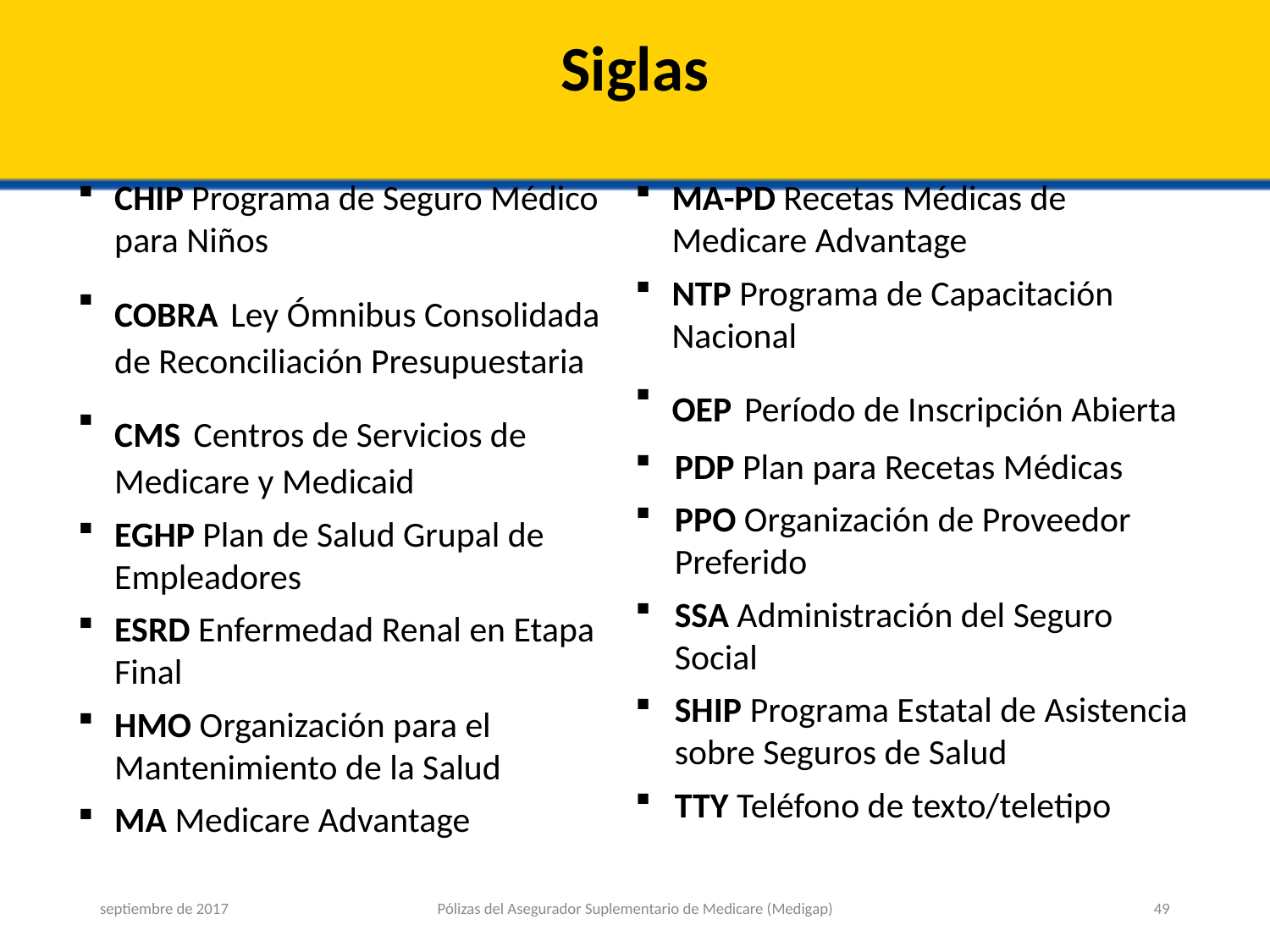

# Siglas
CHIP Programa de Seguro Médico para Niños
COBRA Ley Ómnibus Consolidada de Reconciliación Presupuestaria
CMS Centros de Servicios de Medicare y Medicaid
EGHP Plan de Salud Grupal de Empleadores
ESRD Enfermedad Renal en Etapa Final
HMO Organización para el Mantenimiento de la Salud
MA Medicare Advantage
MA-PD Recetas Médicas de Medicare Advantage
NTP Programa de Capacitación Nacional
OEP Período de Inscripción Abierta
PDP Plan para Recetas Médicas
PPO Organización de Proveedor Preferido
SSA Administración del Seguro Social
SHIP Programa Estatal de Asistencia sobre Seguros de Salud
TTY Teléfono de texto/teletipo

septiembre de 2017
Pólizas del Asegurador Suplementario de Medicare (Medigap)
49